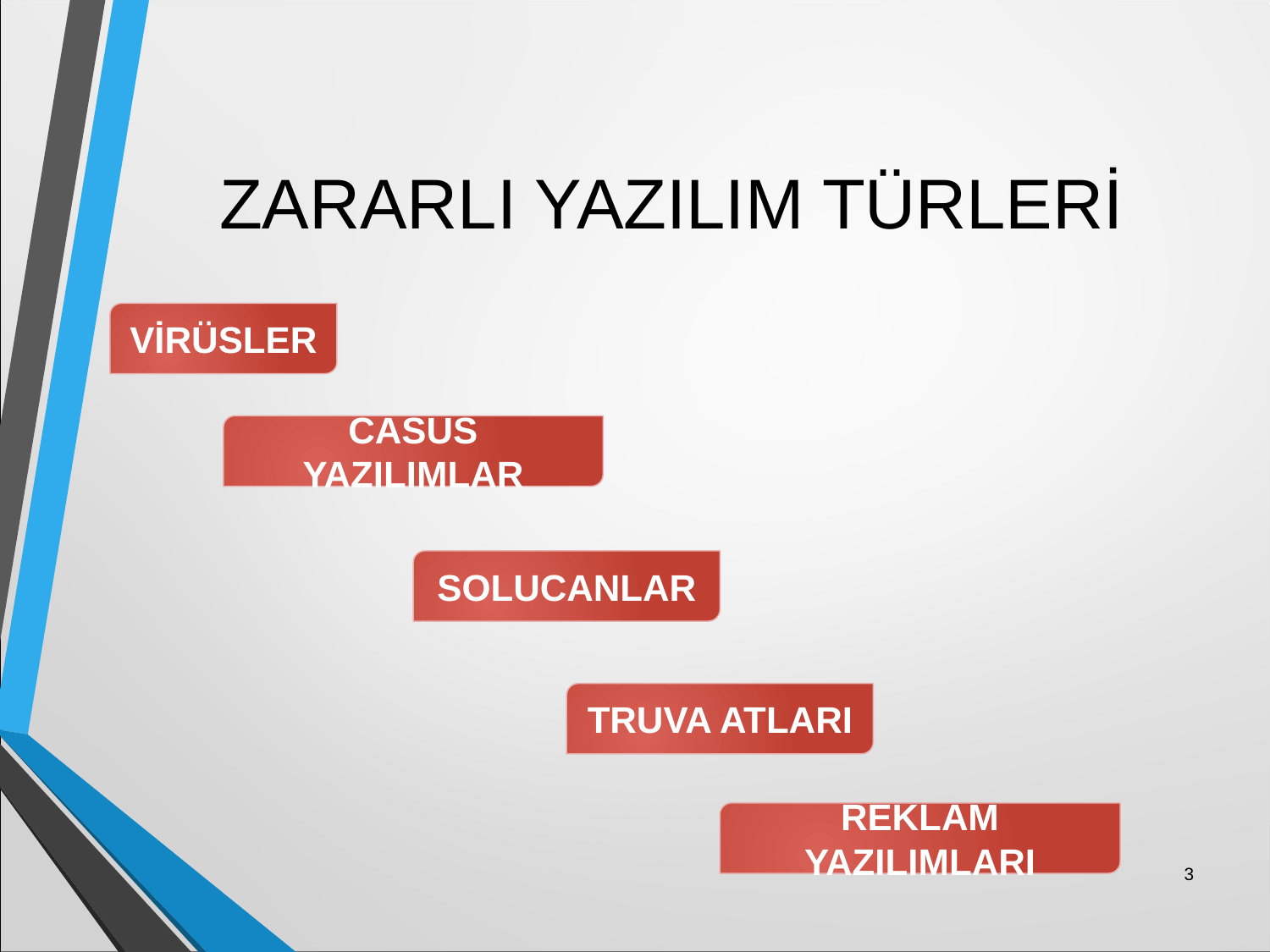

# ZARARLI YAZILIM TÜRLERİ
VİRÜSLER
CASUS YAZILIMLAR
SOLUCANLAR
TRUVA ATLARI
REKLAM YAZILIMLARI
3